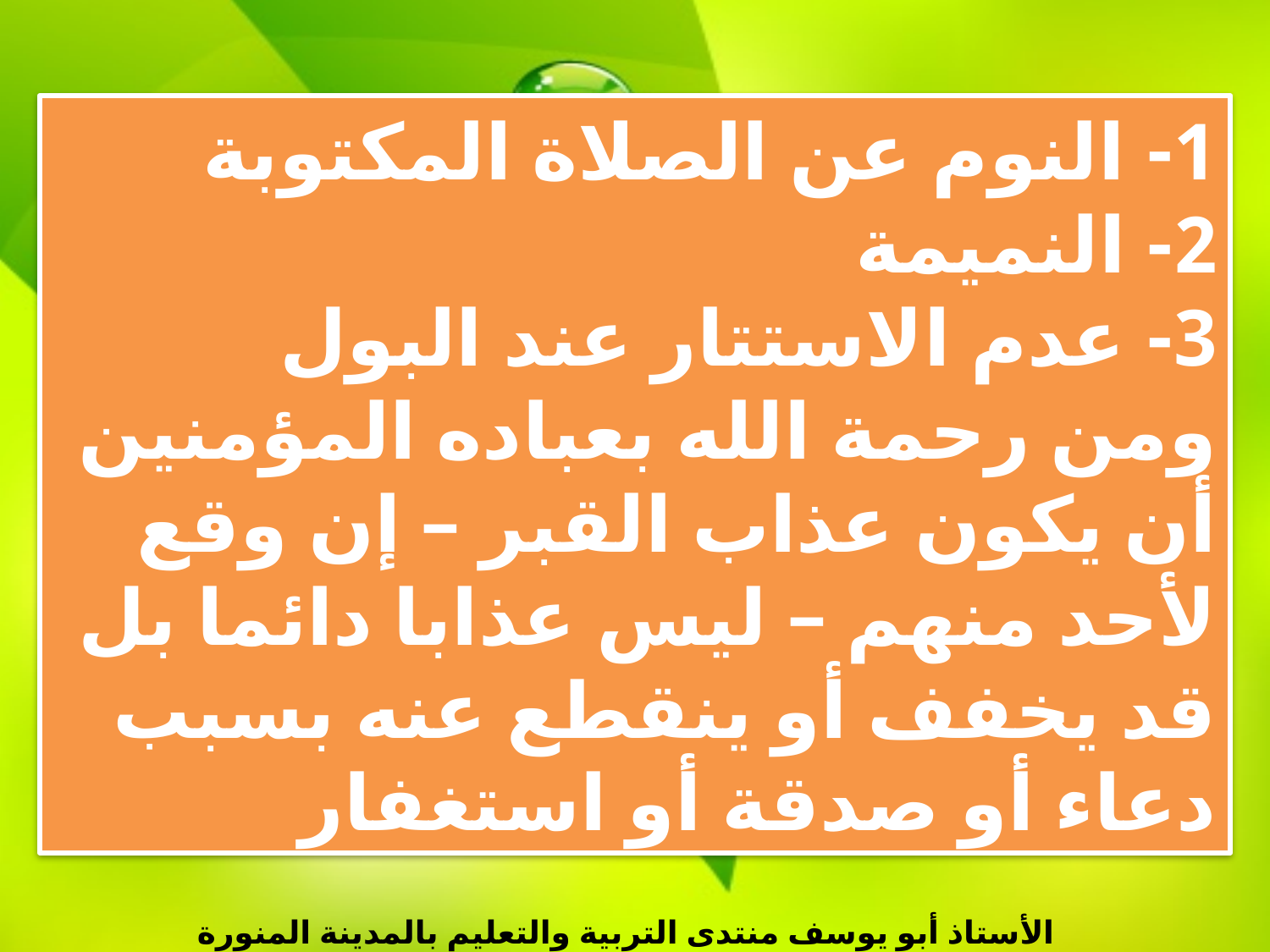

1- النوم عن الصلاة المكتوبة
2- النميمة
3- عدم الاستتار عند البول
ومن رحمة الله بعباده المؤمنين أن يكون عذاب القبر – إن وقع لأحد منهم – ليس عذابا دائما بل قد يخفف أو ينقطع عنه بسبب دعاء أو صدقة أو استغفار
الأستاذ أبو يوسف منتدى التربية والتعليم بالمدينة المنورة